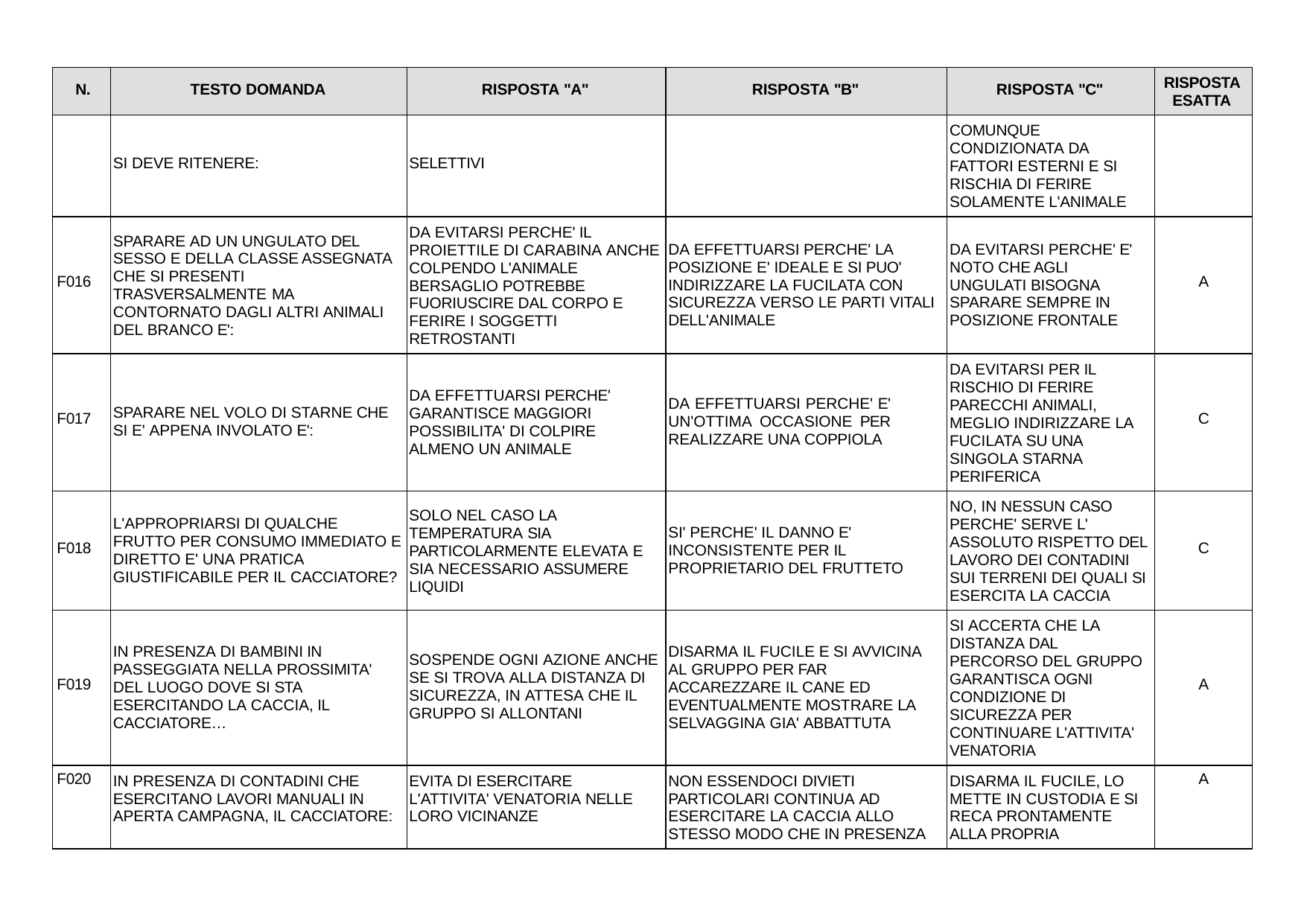

| N. | TESTO DOMANDA | RISPOSTA "A" | RISPOSTA "B" | RISPOSTA "C" | RISPOSTA ESATTA |
| --- | --- | --- | --- | --- | --- |
|  | SI DEVE RITENERE: | SELETTIVI |  | COMUNQUE CONDIZIONATA DA FATTORI ESTERNI E SI RISCHIA DI FERIRE SOLAMENTE L'ANIMALE |  |
| F016 | SPARARE AD UN UNGULATO DEL SESSO E DELLA CLASSE ASSEGNATA CHE SI PRESENTI TRASVERSALMENTE MA CONTORNATO DAGLI ALTRI ANIMALI DEL BRANCO E': | DA EVITARSI PERCHE' IL PROIETTILE DI CARABINA ANCHE COLPENDO L'ANIMALE BERSAGLIO POTREBBE FUORIUSCIRE DAL CORPO E FERIRE I SOGGETTI RETROSTANTI | DA EFFETTUARSI PERCHE' LA POSIZIONE E' IDEALE E SI PUO' INDIRIZZARE LA FUCILATA CON SICUREZZA VERSO LE PARTI VITALI DELL'ANIMALE | DA EVITARSI PERCHE' E' NOTO CHE AGLI UNGULATI BISOGNA SPARARE SEMPRE IN POSIZIONE FRONTALE | A |
| F017 | SPARARE NEL VOLO DI STARNE CHE SI E' APPENA INVOLATO E': | DA EFFETTUARSI PERCHE' GARANTISCE MAGGIORI POSSIBILITA' DI COLPIRE ALMENO UN ANIMALE | DA EFFETTUARSI PERCHE' E' UN'OTTIMA OCCASIONE PER REALIZZARE UNA COPPIOLA | DA EVITARSI PER IL RISCHIO DI FERIRE PARECCHI ANIMALI, MEGLIO INDIRIZZARE LA FUCILATA SU UNA SINGOLA STARNA PERIFERICA | C |
| F018 | L'APPROPRIARSI DI QUALCHE FRUTTO PER CONSUMO IMMEDIATO E DIRETTO E' UNA PRATICA GIUSTIFICABILE PER IL CACCIATORE? | SOLO NEL CASO LA TEMPERATURA SIA PARTICOLARMENTE ELEVATA E SIA NECESSARIO ASSUMERE LIQUIDI | SI' PERCHE' IL DANNO E' INCONSISTENTE PER IL PROPRIETARIO DEL FRUTTETO | NO, IN NESSUN CASO PERCHE' SERVE L' ASSOLUTO RISPETTO DEL LAVORO DEI CONTADINI SUI TERRENI DEI QUALI SI ESERCITA LA CACCIA | C |
| F019 | IN PRESENZA DI BAMBINI IN PASSEGGIATA NELLA PROSSIMITA' DEL LUOGO DOVE SI STA ESERCITANDO LA CACCIA, IL CACCIATORE… | SOSPENDE OGNI AZIONE ANCHE SE SI TROVA ALLA DISTANZA DI SICUREZZA, IN ATTESA CHE IL GRUPPO SI ALLONTANI | DISARMA IL FUCILE E SI AVVICINA AL GRUPPO PER FAR ACCAREZZARE IL CANE ED EVENTUALMENTE MOSTRARE LA SELVAGGINA GIA' ABBATTUTA | SI ACCERTA CHE LA DISTANZA DAL PERCORSO DEL GRUPPO GARANTISCA OGNI CONDIZIONE DI SICUREZZA PER CONTINUARE L'ATTIVITA' VENATORIA | A |
| F020 | IN PRESENZA DI CONTADINI CHE ESERCITANO LAVORI MANUALI IN APERTA CAMPAGNA, IL CACCIATORE: | EVITA DI ESERCITARE L'ATTIVITA' VENATORIA NELLE LORO VICINANZE | NON ESSENDOCI DIVIETI PARTICOLARI CONTINUA AD ESERCITARE LA CACCIA ALLO STESSO MODO CHE IN PRESENZA | DISARMA IL FUCILE, LO METTE IN CUSTODIA E SI RECA PRONTAMENTE ALLA PROPRIA | A |